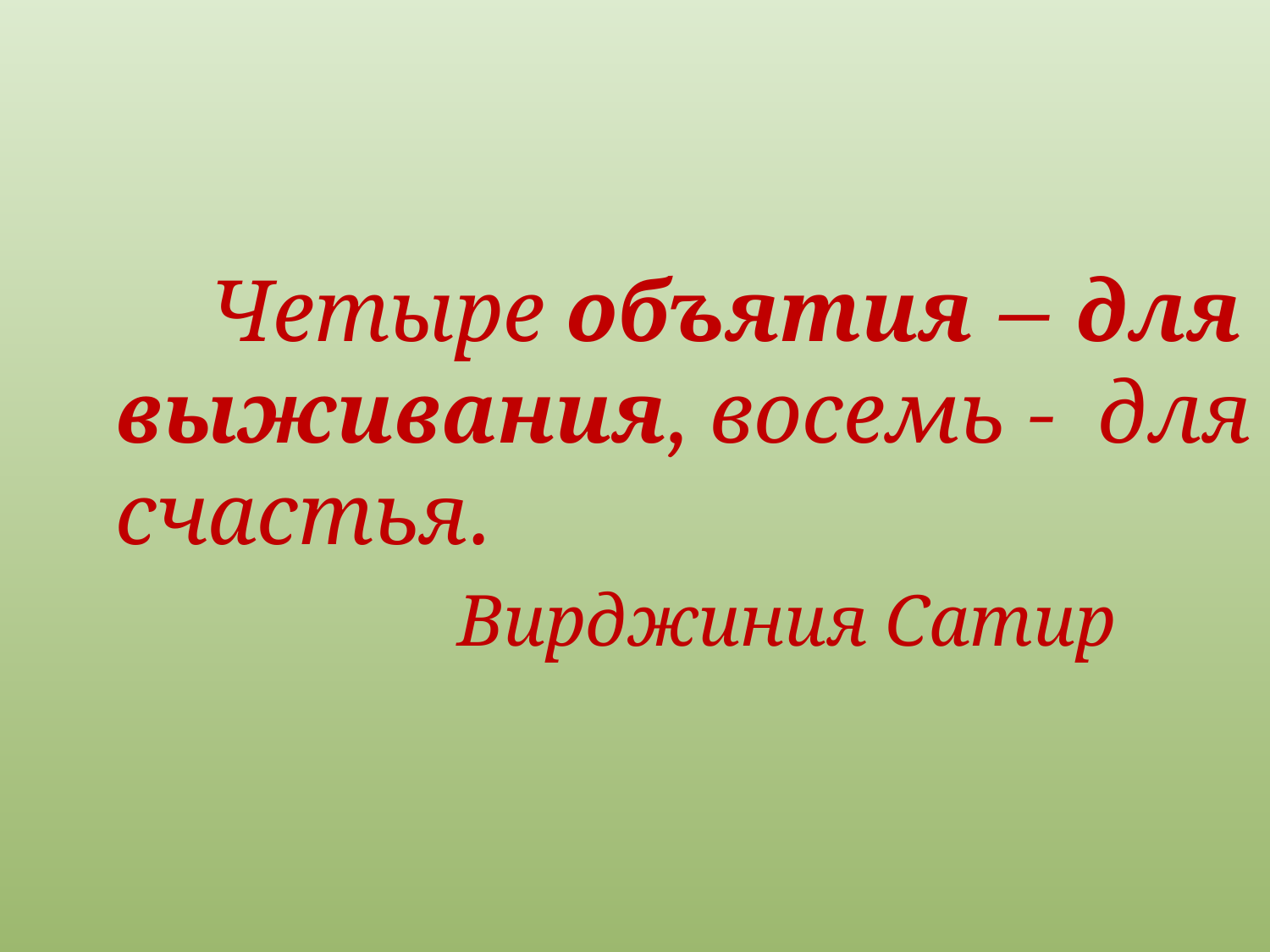

#
       Четыре объятия – для выживания, восемь -  для счастья.
                       Вирджиния Сатир